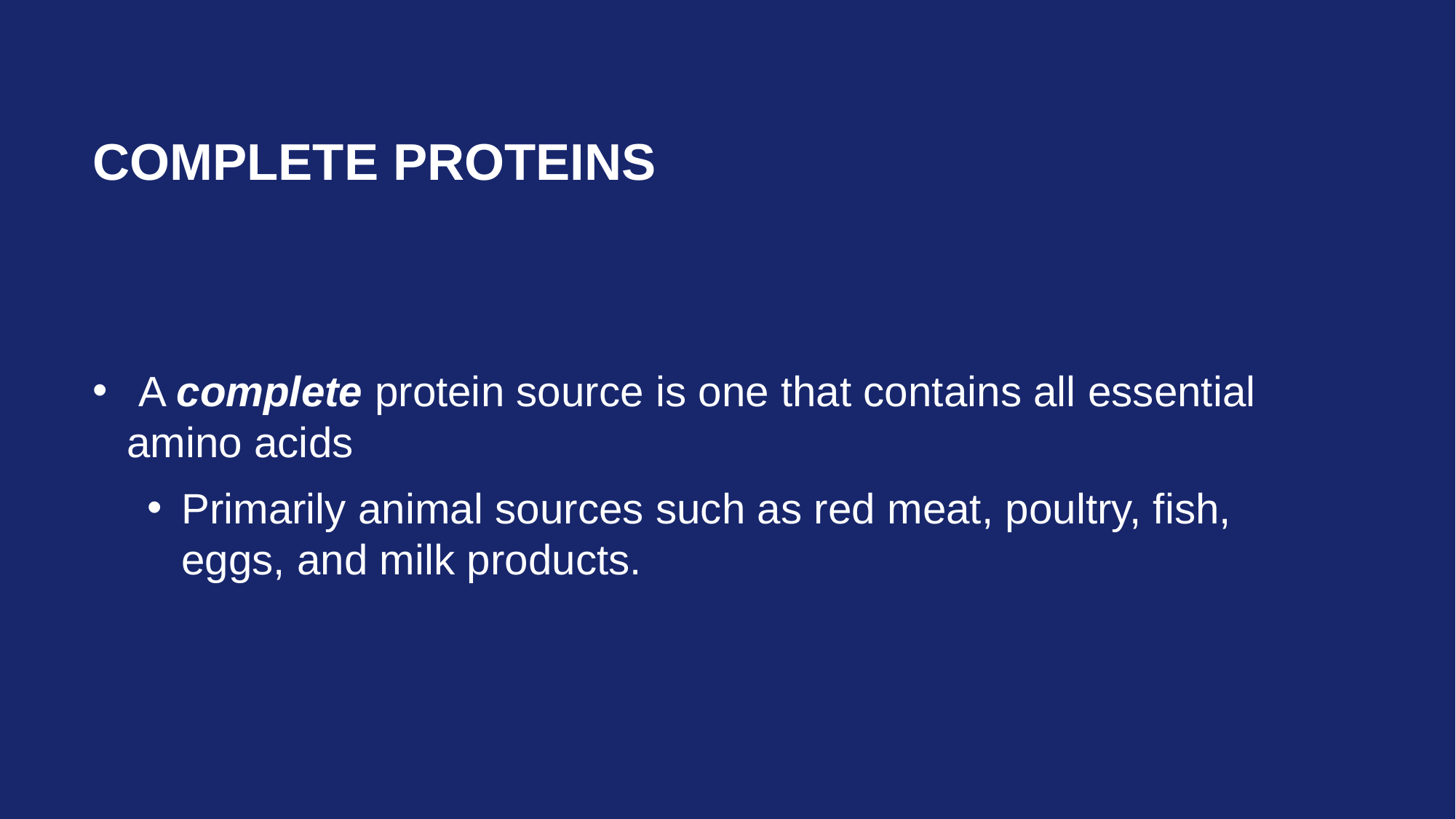

# Complete Proteins
 A complete protein source is one that contains all essential amino acids
Primarily animal sources such as red meat, poultry, fish, eggs, and milk products.